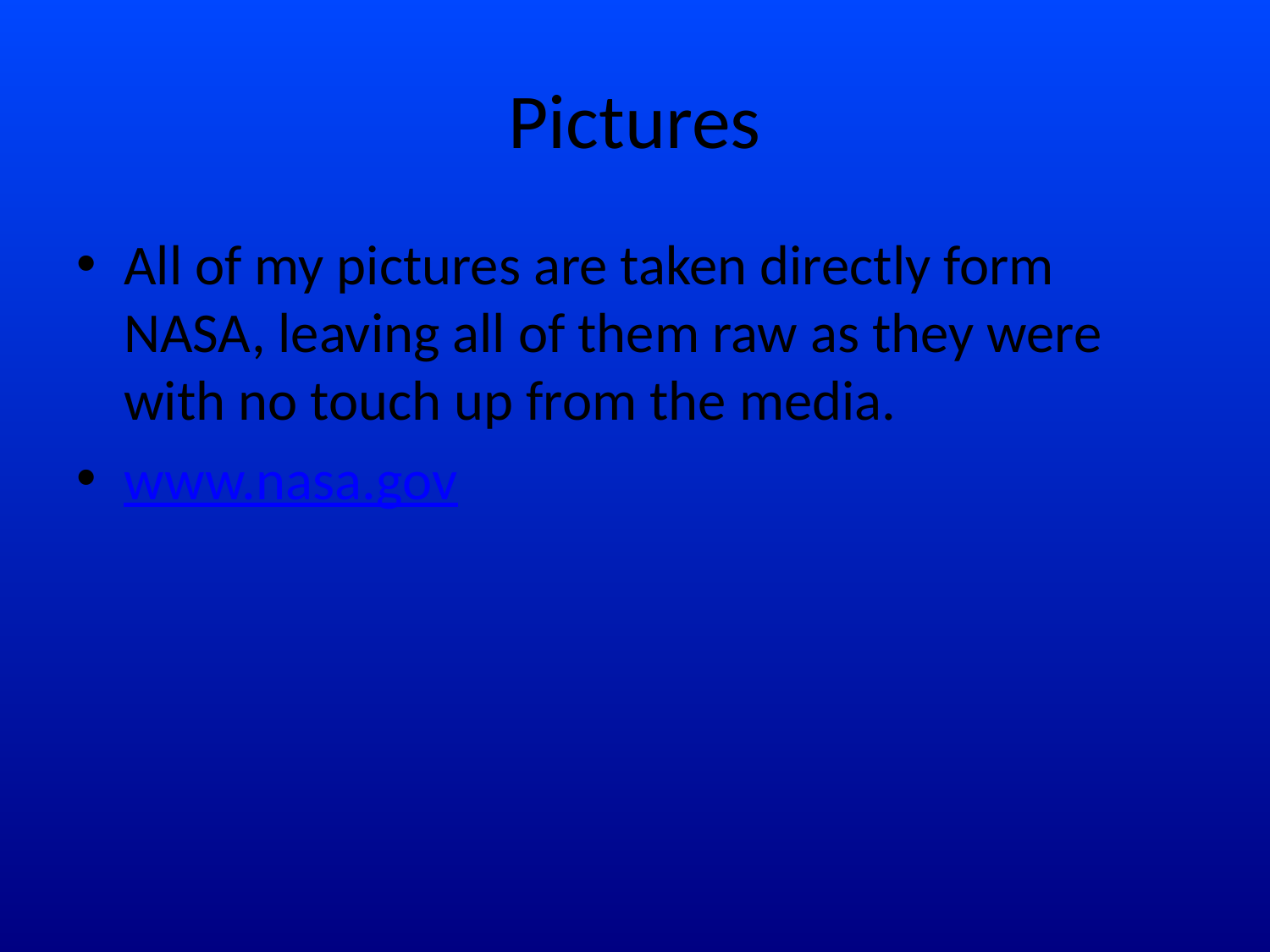

# Pictures
All of my pictures are taken directly form NASA, leaving all of them raw as they were with no touch up from the media.
www.nasa.gov